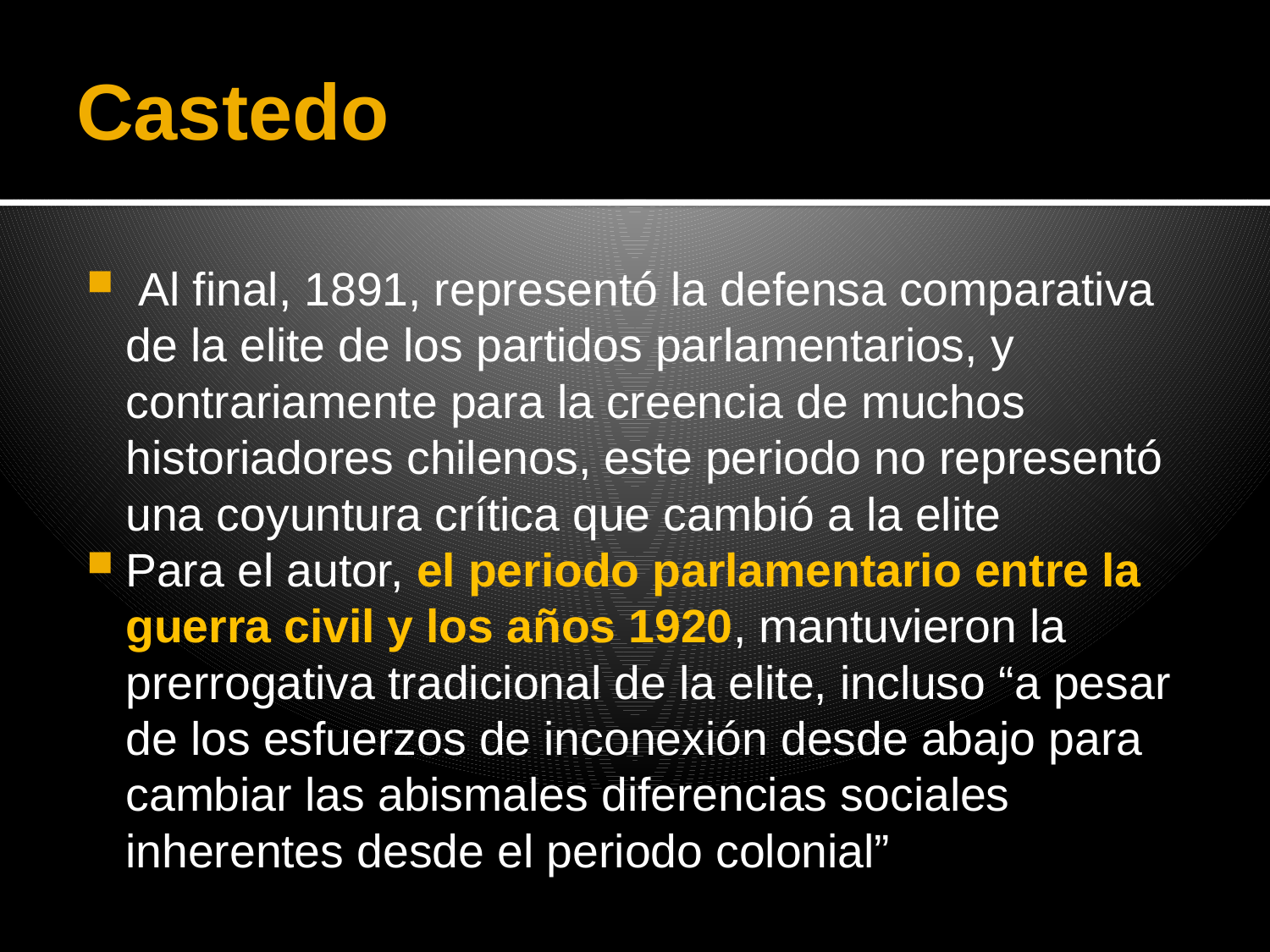

# Castedo
 Al final, 1891, representó la defensa comparativa de la elite de los partidos parlamentarios, y contrariamente para la creencia de muchos historiadores chilenos, este periodo no representó una coyuntura crítica que cambió a la elite
Para el autor, el periodo parlamentario entre la guerra civil y los años 1920, mantuvieron la prerrogativa tradicional de la elite, incluso “a pesar de los esfuerzos de inconexión desde abajo para cambiar las abismales diferencias sociales inherentes desde el periodo colonial”